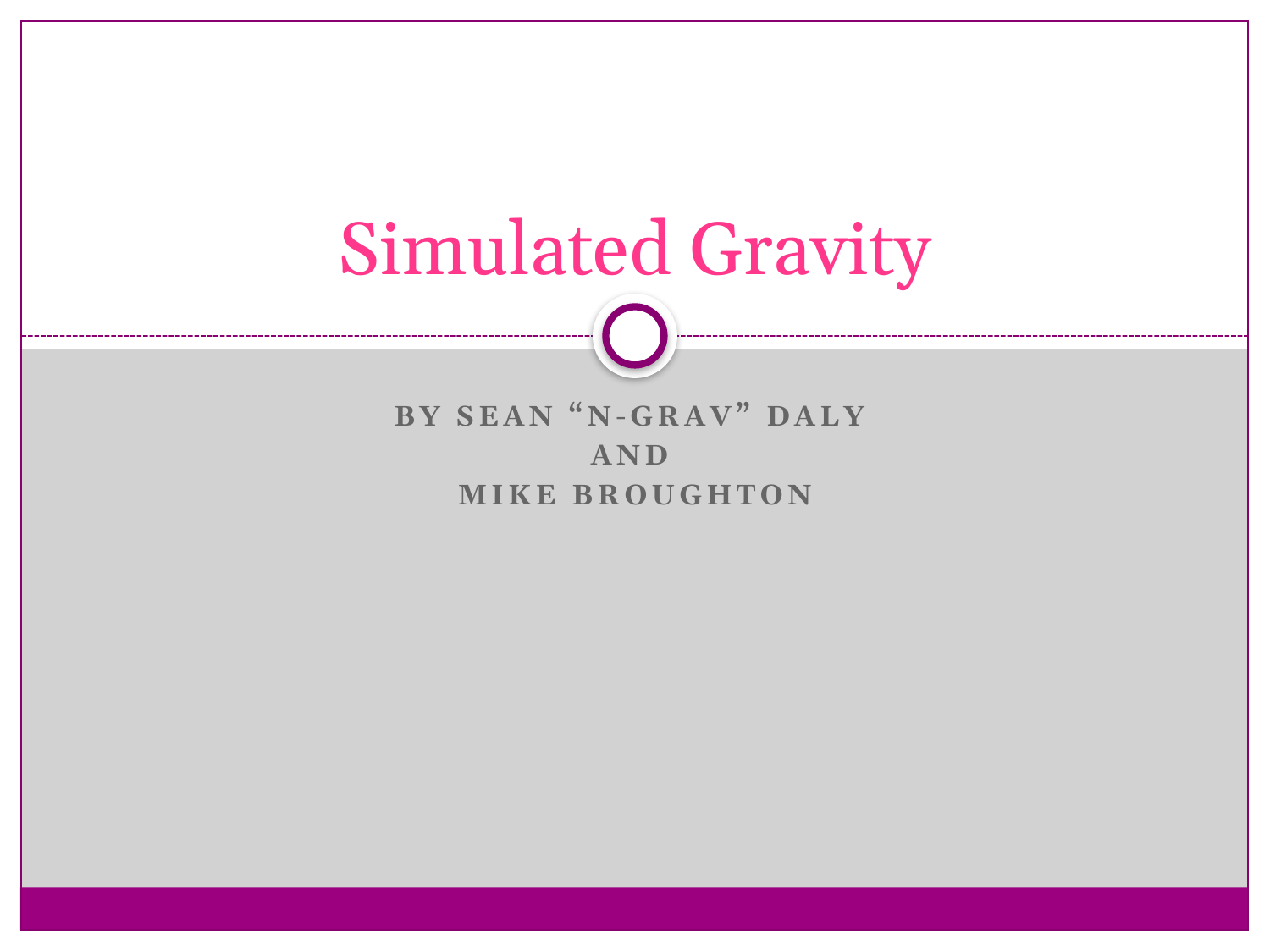

# Simulated Gravity
By Sean “N-Grav” Daly
and
Mike Broughton